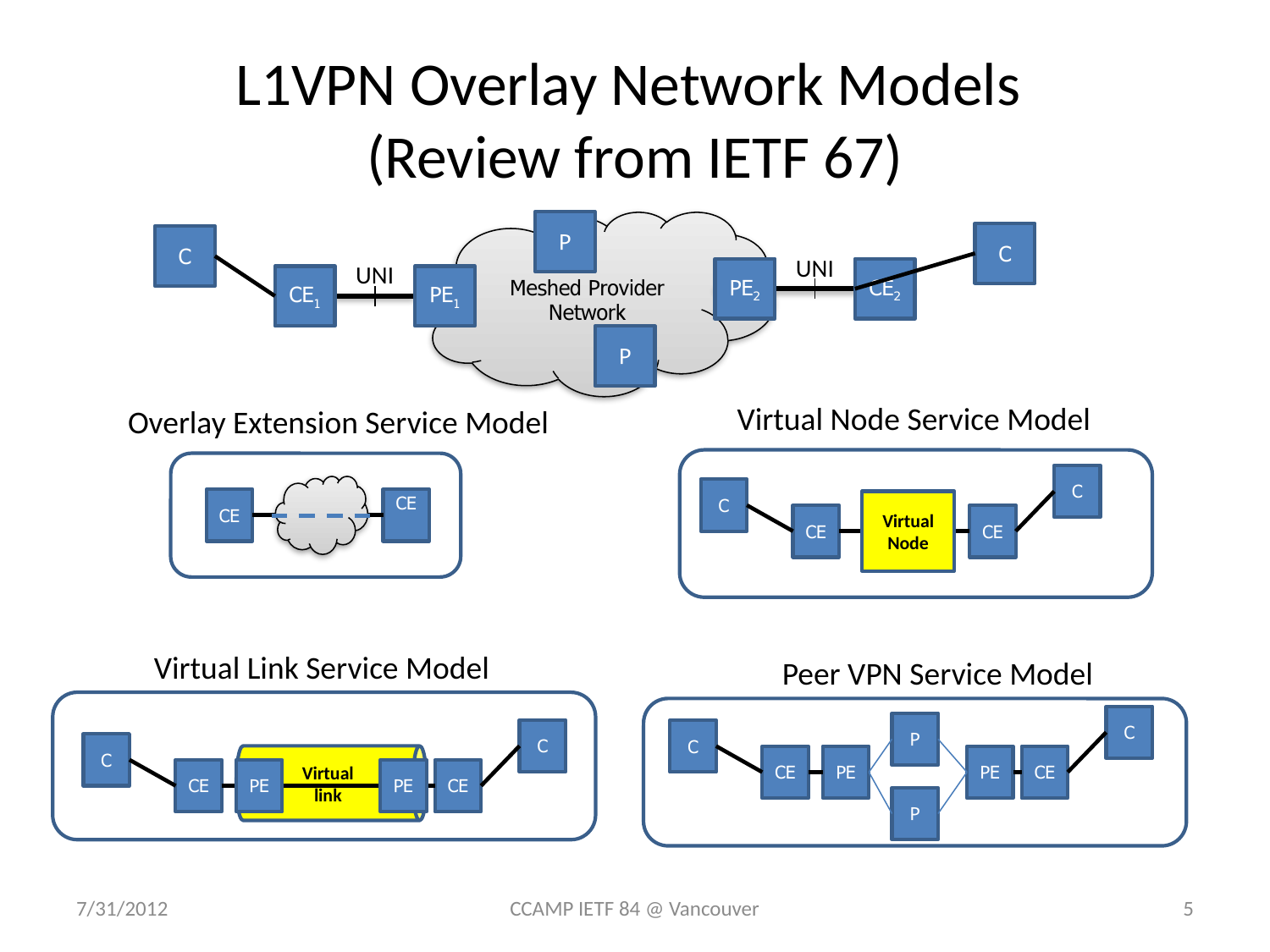

# L1VPN Overlay Network Models (Review from IETF 67)
Meshed Provider Network
P
C
C
UNI
CE2
PE2
UNI
CE1
PE1
P
Virtual Node Service Model
Overlay Extension Service Model

CE
CE

C
C
Virtual Node
CE
CE
Virtual Link Service Model
Peer VPN Service Model
Virtual
link

C
P
C
CE
PE
PE
CE
P
C
C
CE
PE
PE
CE
7/31/2012
CCAMP IETF 84 @ Vancouver
5